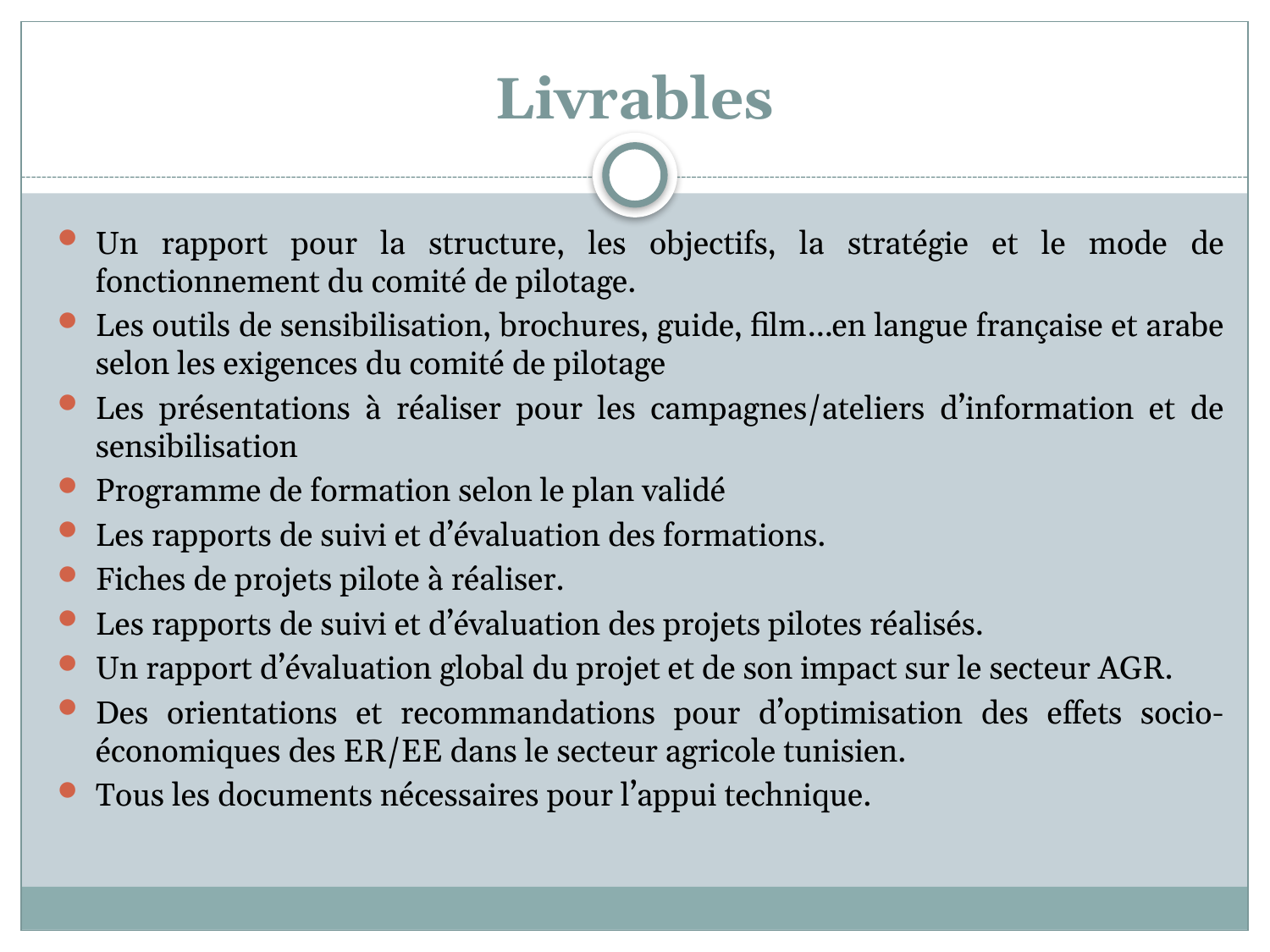

# Livrables
Un rapport pour la structure, les objectifs, la stratégie et le mode de fonctionnement du comité de pilotage.
Les outils de sensibilisation, brochures, guide, film…en langue française et arabe selon les exigences du comité de pilotage
Les présentations à réaliser pour les campagnes/ateliers d’information et de sensibilisation
Programme de formation selon le plan validé
Les rapports de suivi et d’évaluation des formations.
Fiches de projets pilote à réaliser.
Les rapports de suivi et d’évaluation des projets pilotes réalisés.
Un rapport d’évaluation global du projet et de son impact sur le secteur AGR.
Des orientations et recommandations pour d’optimisation des effets socio-économiques des ER/EE dans le secteur agricole tunisien.
Tous les documents nécessaires pour l’appui technique.